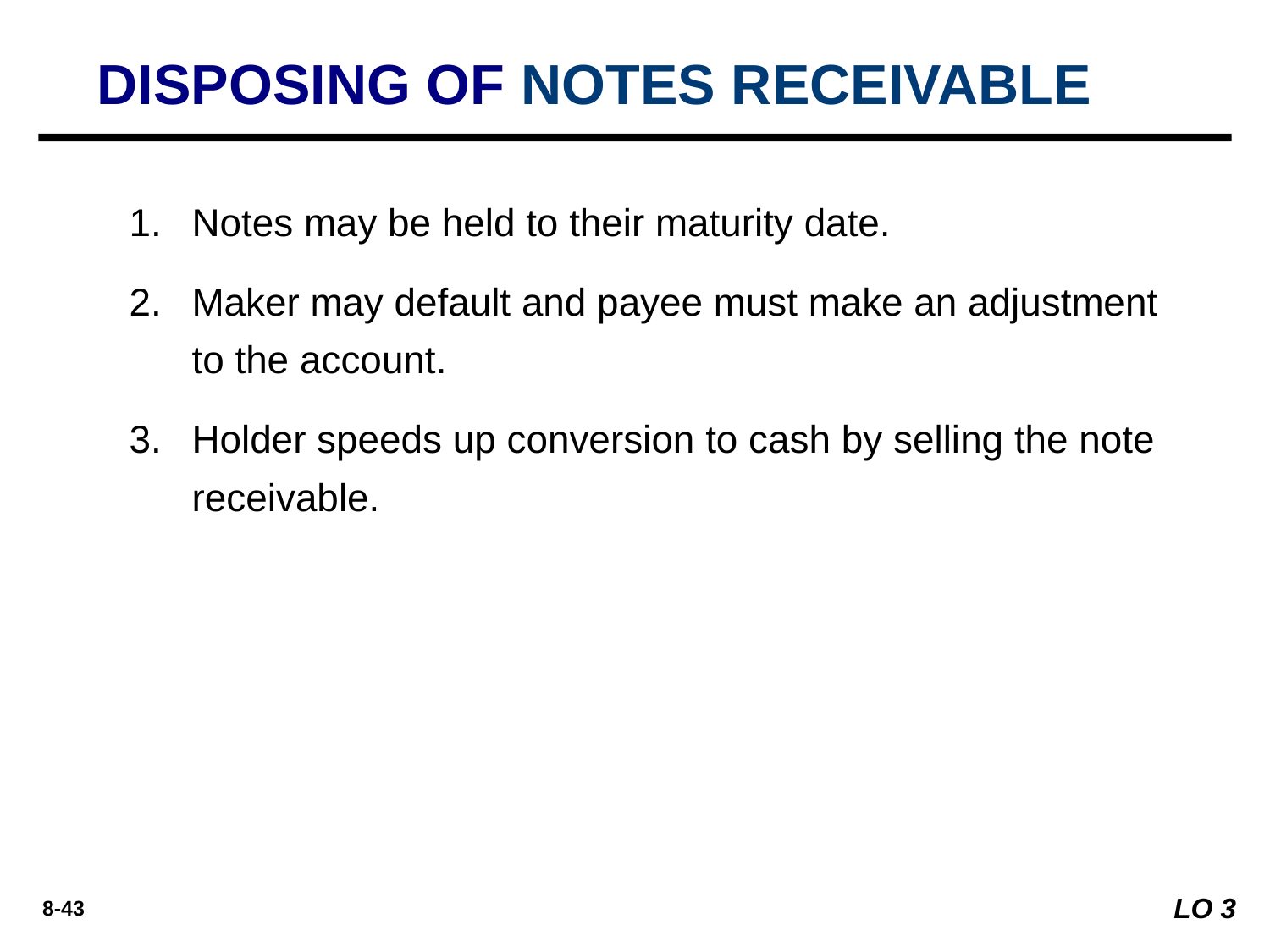

DISPOSING OF NOTES RECEIVABLE

Notes may be held to their maturity date.
Maker may default and payee must make an adjustment to the account.
Holder speeds up conversion to cash by selling the note receivable.
LO 3